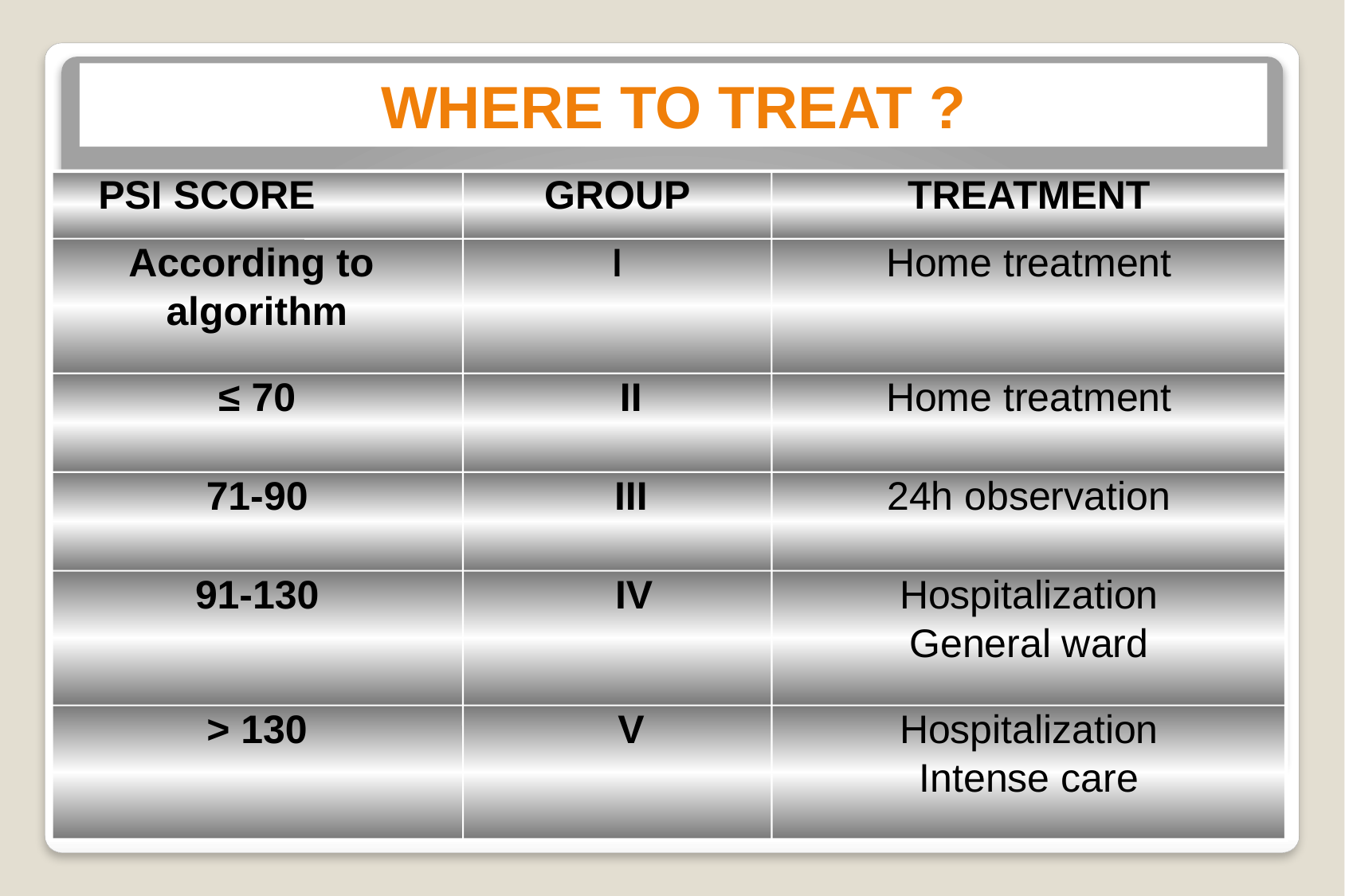

WHERE TO TREAT ?
PSI SCORE

GROUP

TREATMENT

According to
algorithm

I
Home treatment
≤ 70

   II
Home treatment
71-90

   III
24h observation
91-130

   IV
Hospitalization
General ward
> 130

   V
Hospitalization
Intense care